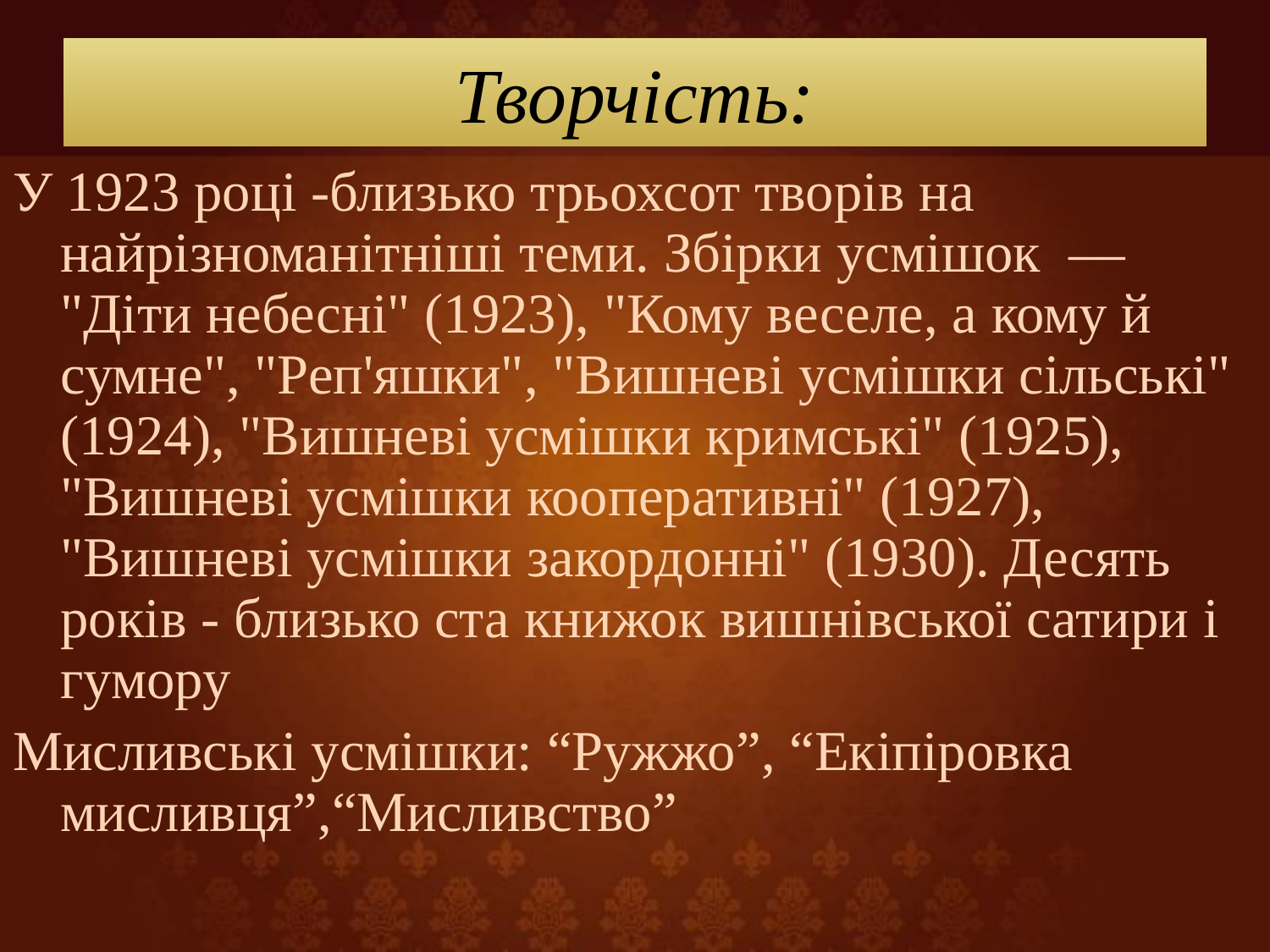

# Творчість:
У 1923 році -близько трьохсот творів на найрізноманітніші теми. Збірки усмішок  — "Діти небесні" (1923), "Кому веселе, а кому й сумне", "Реп'яшки", "Вишневі усмішки сільські" (1924), "Вишневі усмішки кримські" (1925), "Вишневі усмішки кооперативні" (1927), "Вишневі усмішки закордонні" (1930). Десять років - близько ста книжок вишнівської сатири і гумору
Мисливські усмішки: “Ружжо”, “Екіпіровка мисливця”,“Мисливство”